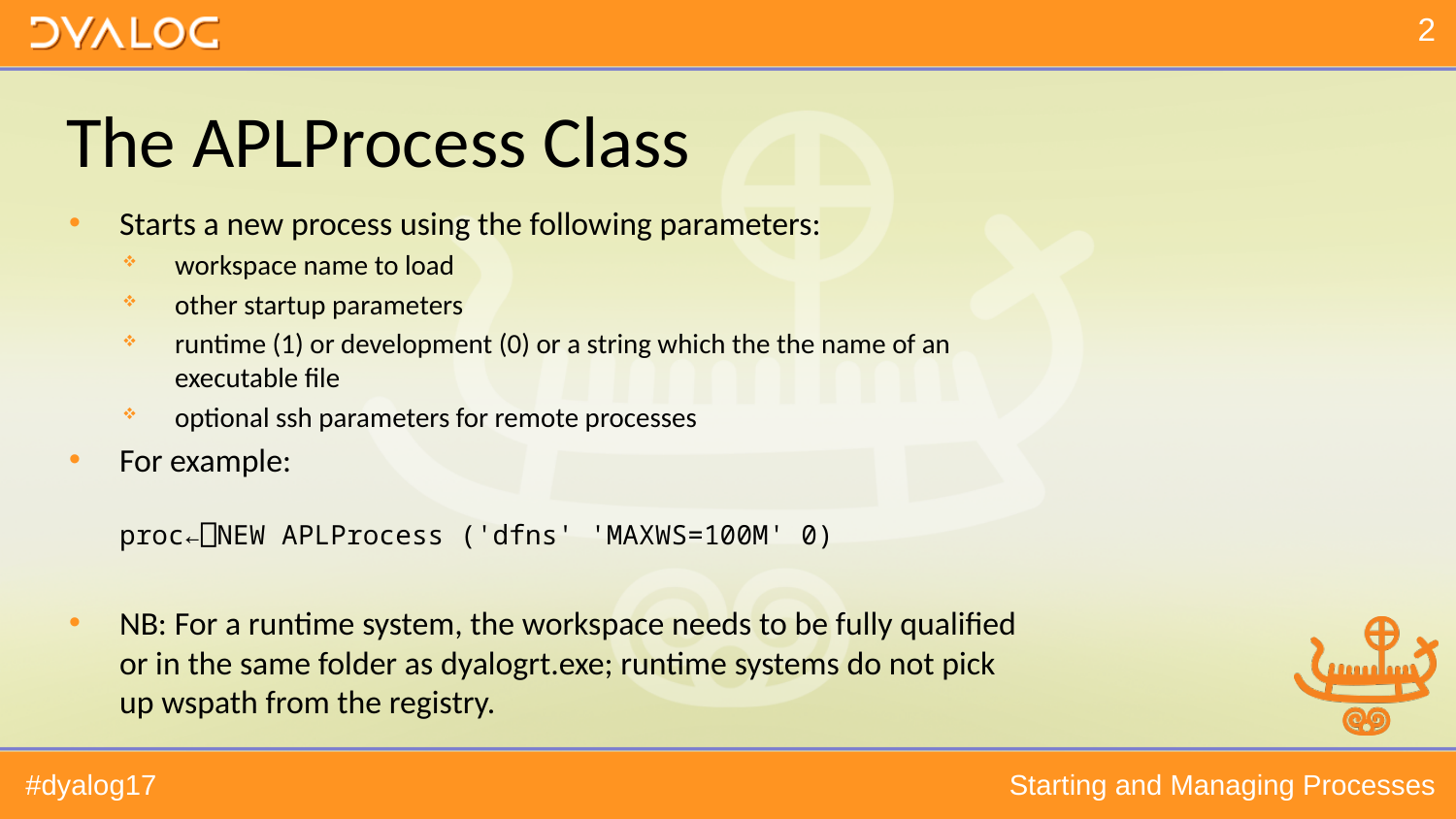

# The APLProcess Class

Starts a new process using the following parameters:
workspace name to load
other startup parameters
runtime (1) or development (0) or a string which the the name of an executable file
optional ssh parameters for remote processes
For example:
proc←⎕NEW APLProcess ('dfns' 'MAXWS=100M' 0)

NB: For a runtime system, the workspace needs to be fully qualified or in the same folder as dyalogrt.exe; runtime systems do not pick up wspath from the registry.